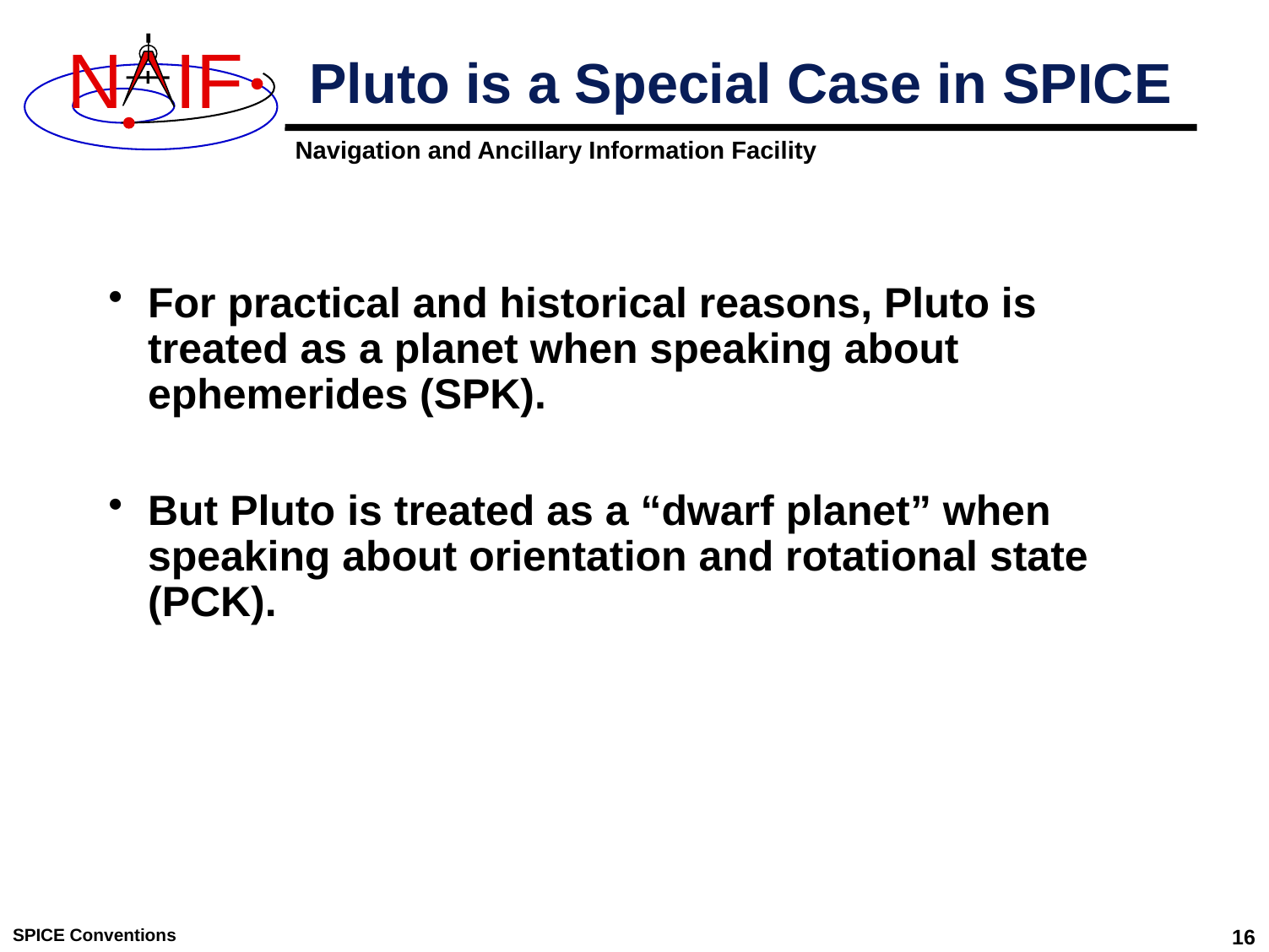

# Pluto is a Special Case in SPICE
For practical and historical reasons, Pluto is treated as a planet when speaking about ephemerides (SPK).

But Pluto is treated as a “dwarf planet” when speaking about orientation and rotational state (PCK).
SPICE Conventions
16